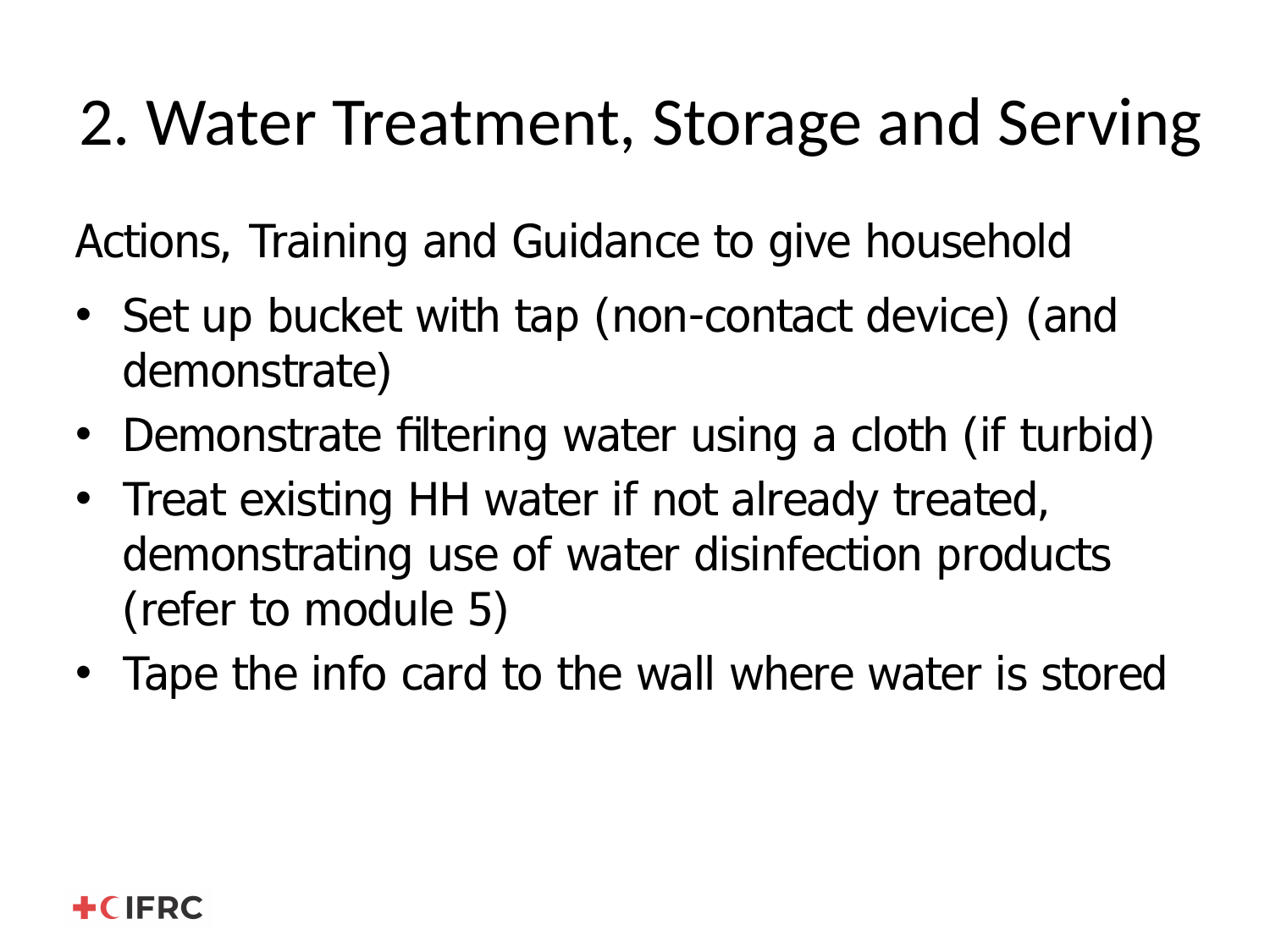

2. Water Treatment, Storage and Serving

Actions, Training and Guidance to give household
Set up bucket with tap (non-contact device) (and demonstrate)
Demonstrate filtering water using a cloth (if turbid)
Treat existing HH water if not already treated, demonstrating use of water disinfection products (refer to module 5)
Tape the info card to the wall where water is stored